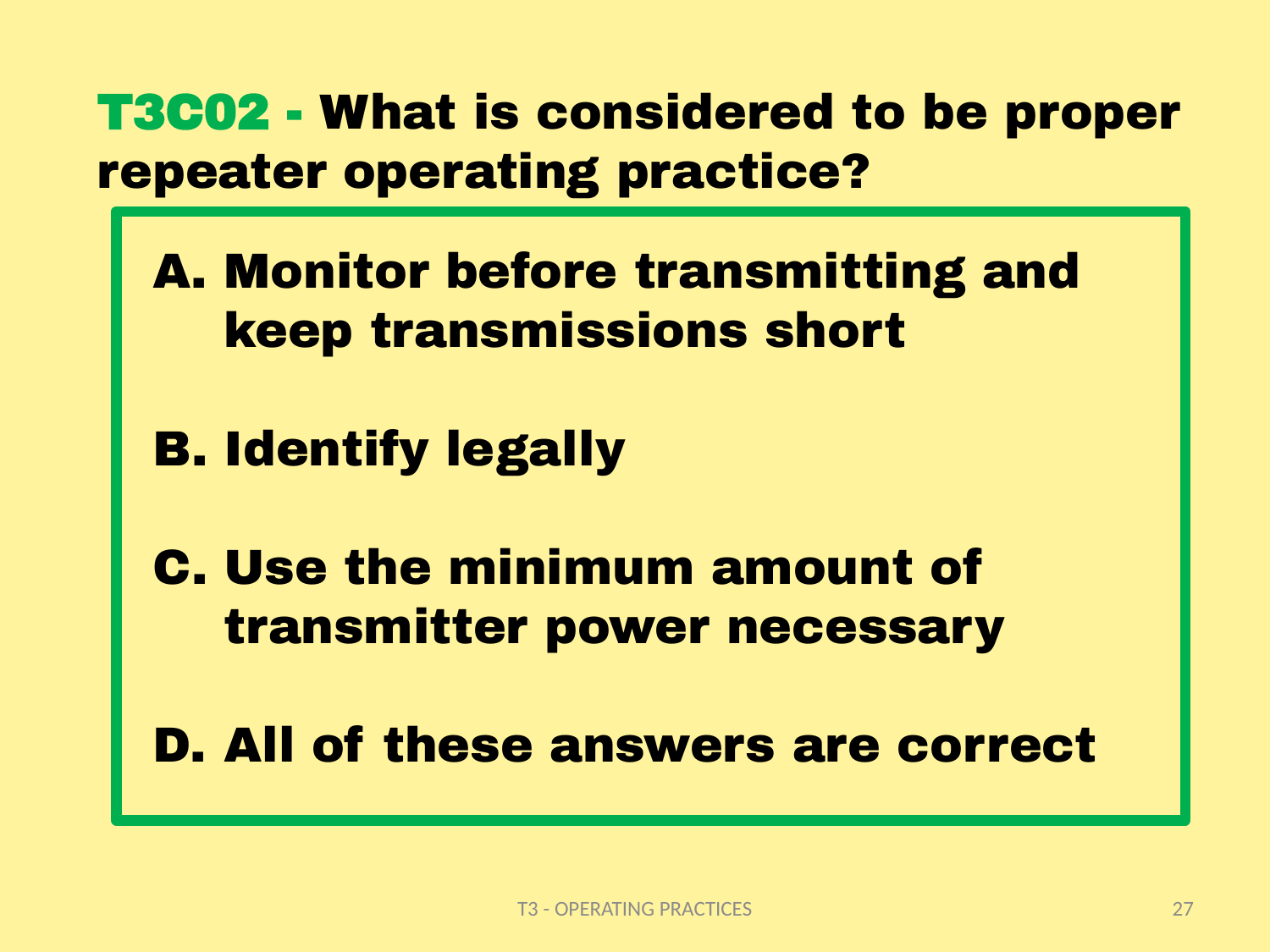

# T3C02 - What is considered to be proper repeater operating practice?

Monitor before transmitting and keep transmissions short

Identify legally

Use the minimum amount of transmitter power necessary

All of these answers are correct

T3 - OPERATING PRACTICES
27